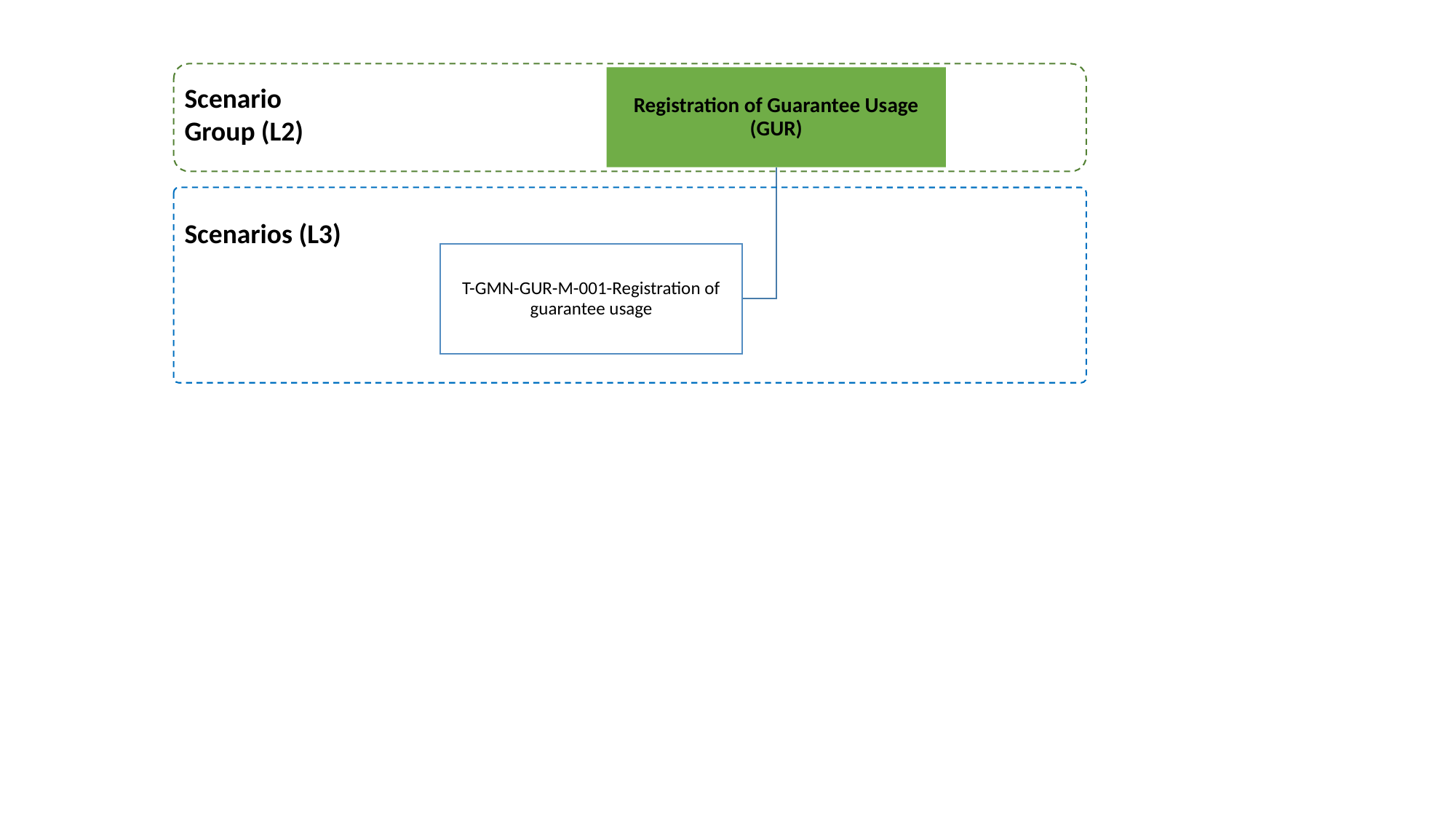

Registration of Guarantee Usage (GUR)
T-GMN-GUR-M-001-Registration of guarantee usage
Scenario Group (L2)

Scenarios (L3)